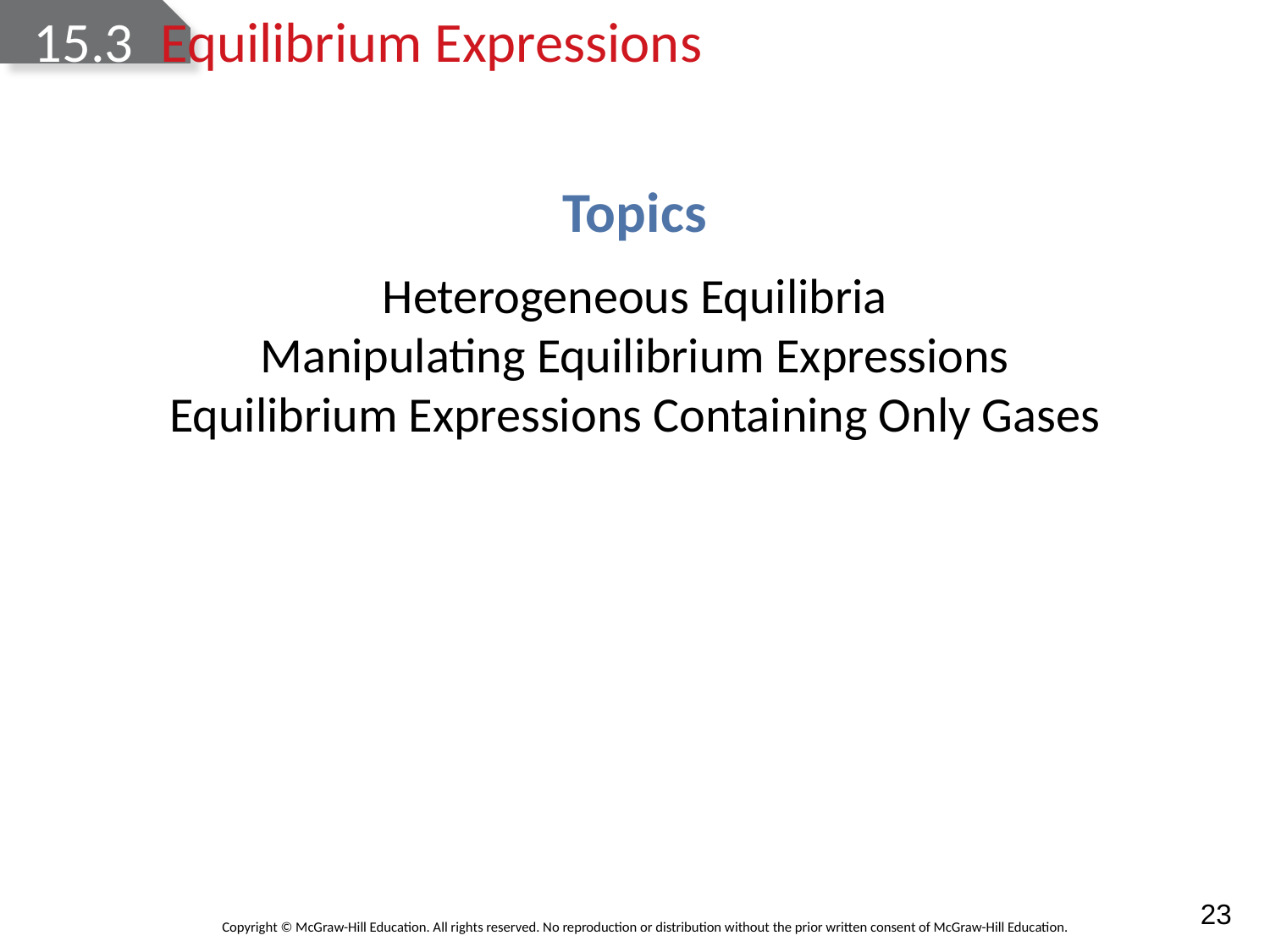

# 15.3	Equilibrium Expressions
Topics
Heterogeneous Equilibria
Manipulating Equilibrium Expressions
Equilibrium Expressions Containing Only Gases